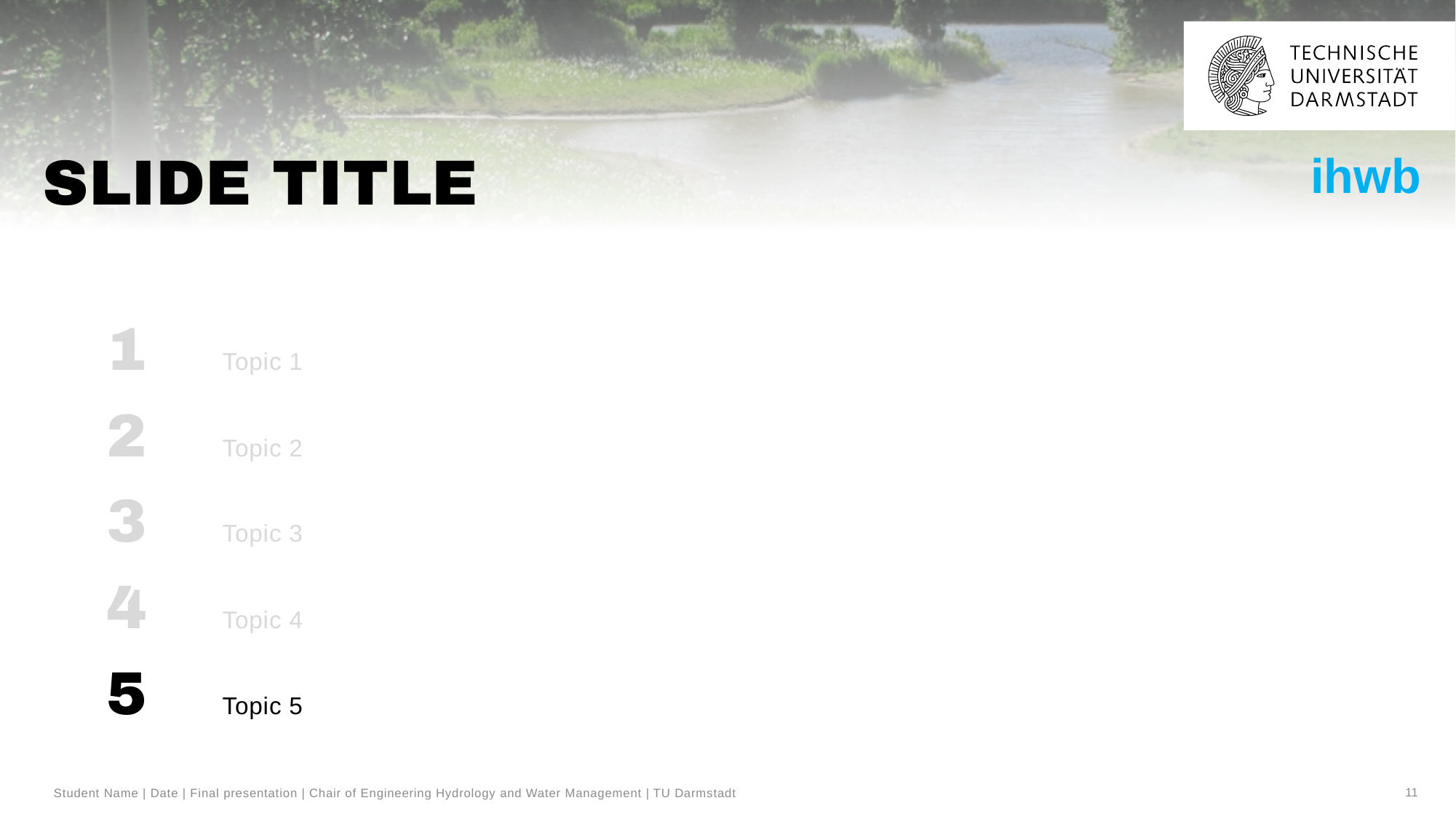

# Slide title
	1	 Topic 1
	2	 Topic 2
	3	 Topic 3
	4	 Topic 4
	5	 Topic 5
11